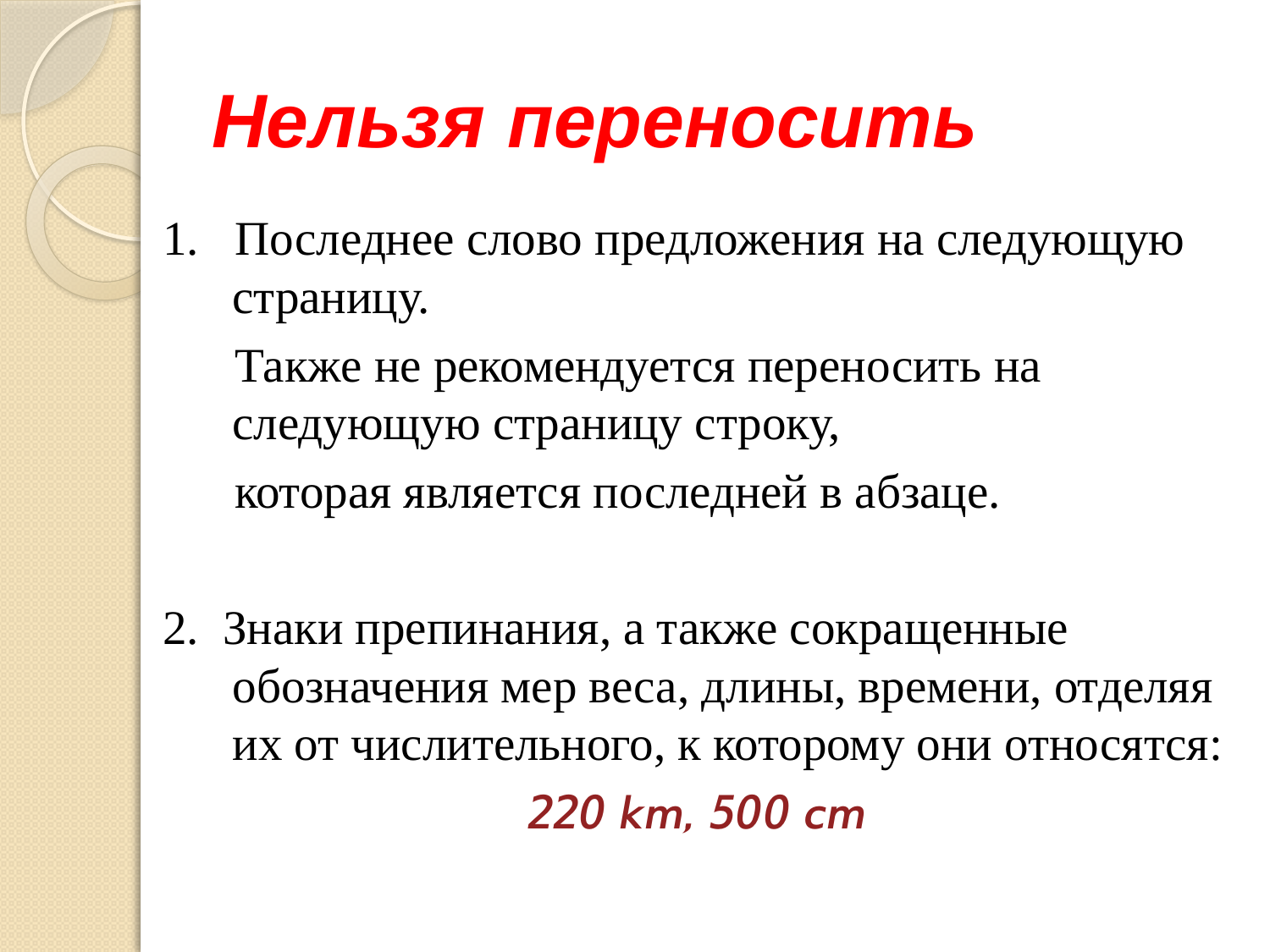

# Нельзя переносить
1.   Последнее слово предложения на следующую страницу.
      Также не рекомендуется переносить на следующую страницу строку,
      которая является последней в абзаце.

2.  Знаки препинания, а также сокращенные обозначения мер веса, длины, времени, отделяя их от числительного, к которому они относятся:
 220 km, 500 cm